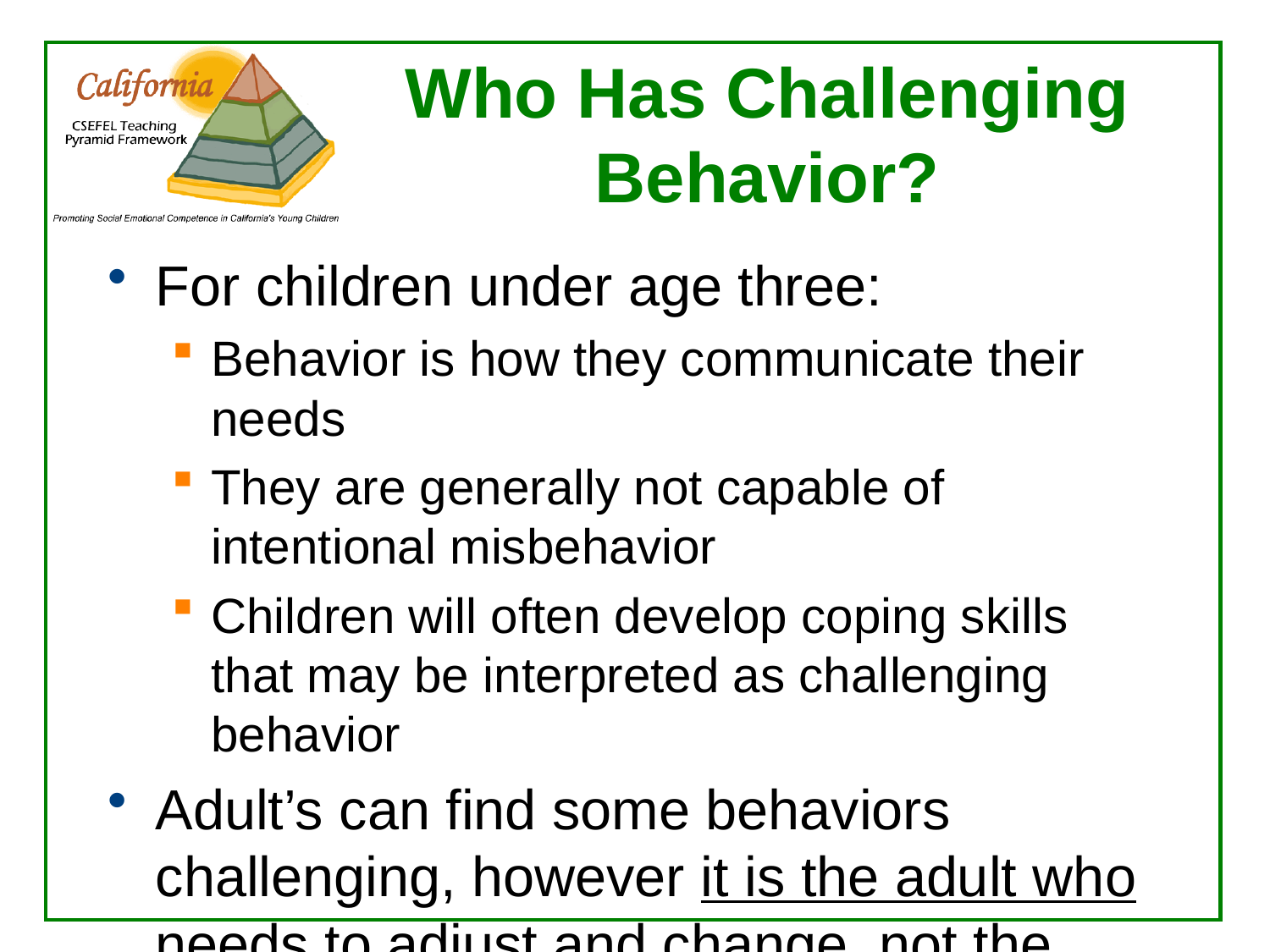

# Who Has Challenging Behavior?
For children under age three:
Behavior is how they communicate their needs
They are generally not capable of intentional misbehavior
Children will often develop coping skills that may be interpreted as challenging behavior
Adult’s can find some behaviors challenging, however it is the adult who needs to adjust and change, not the child